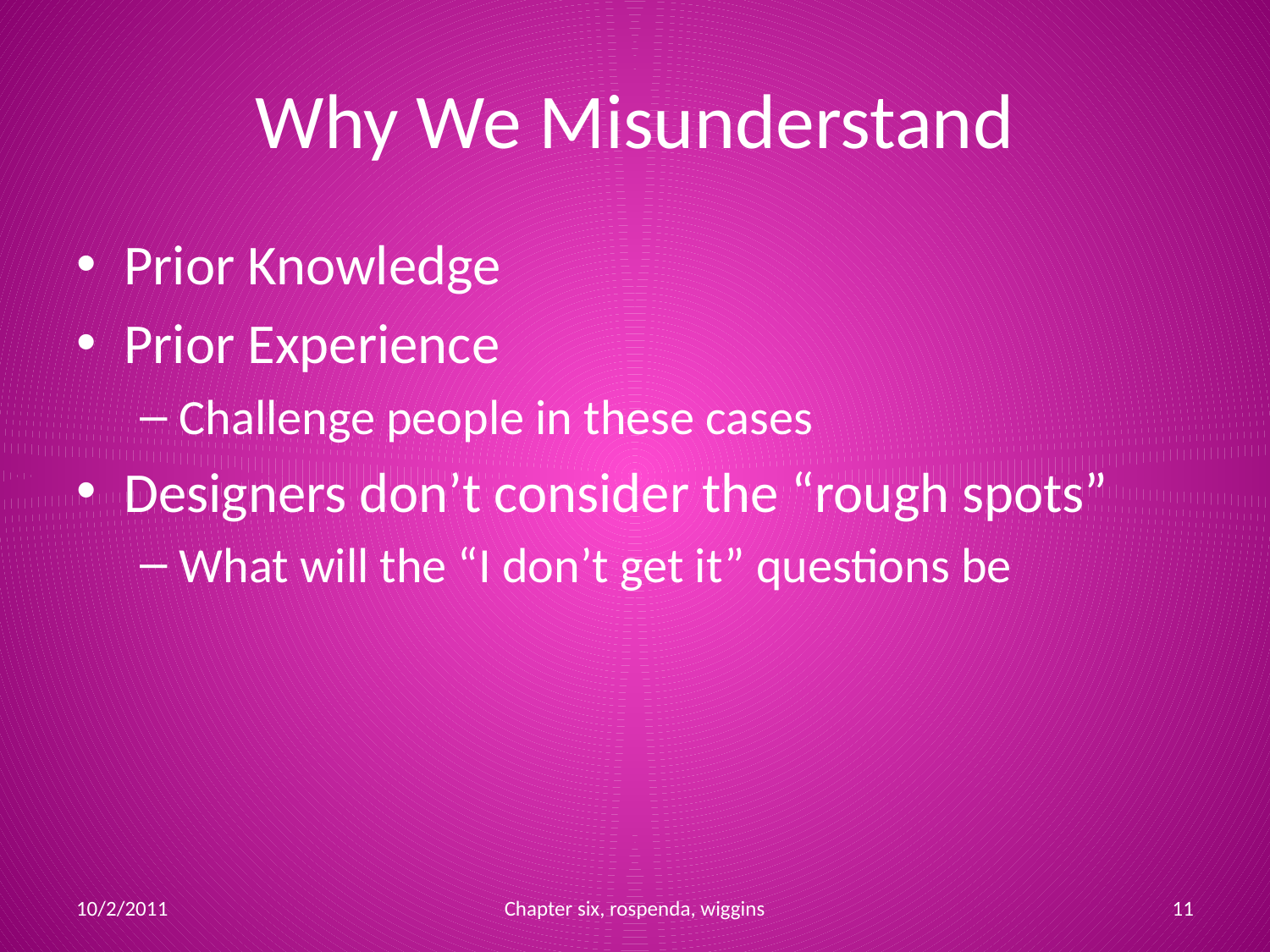

# Why We Misunderstand
Prior Knowledge
Prior Experience
Challenge people in these cases
Designers don’t consider the “rough spots”
What will the “I don’t get it” questions be
10/2/2011
Chapter six, rospenda, wiggins
11